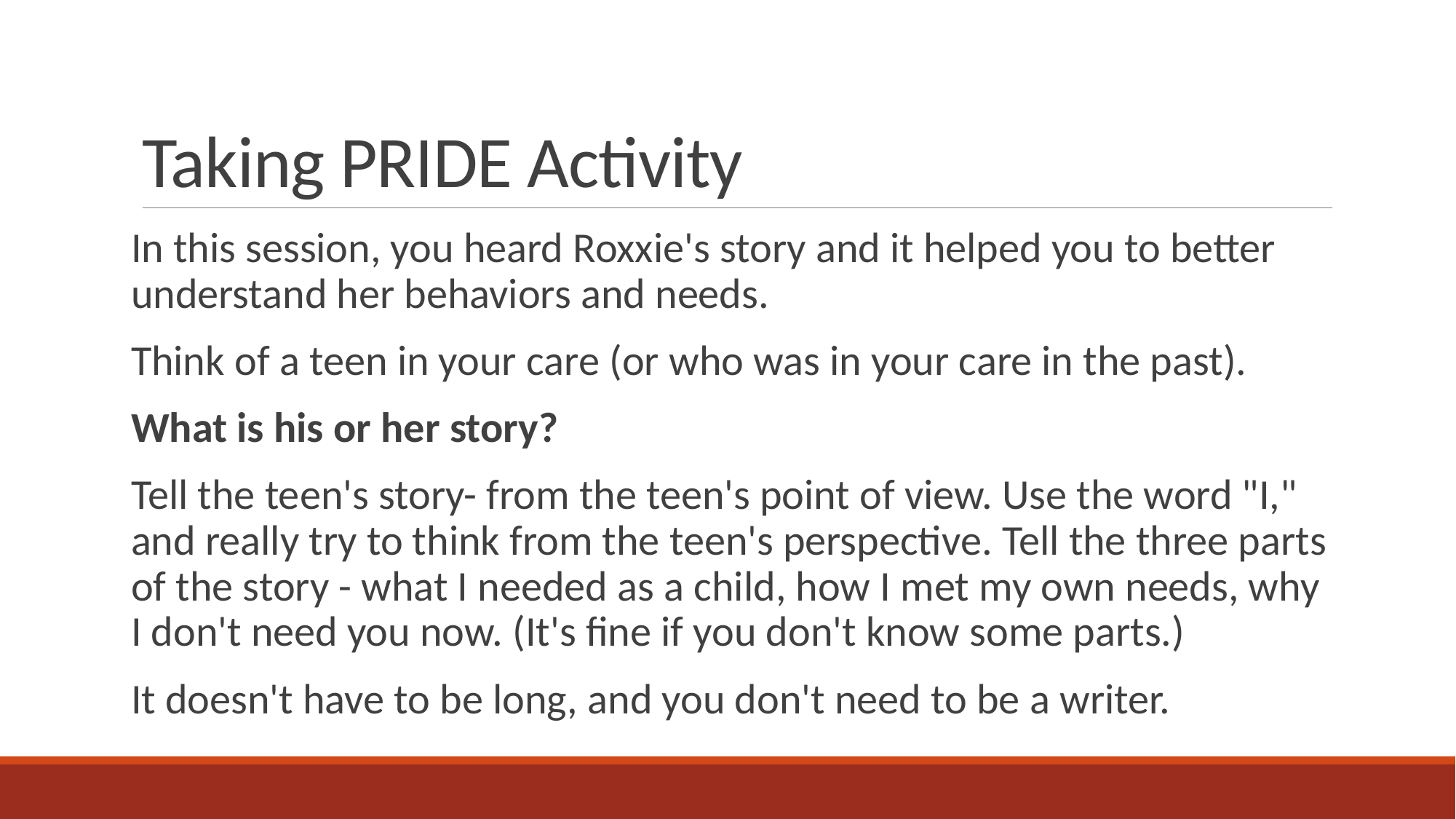

# Taking PRIDE Activity
In this session, you heard Roxxie's story and it helped you to better understand her behaviors and needs.
Think of a teen in your care (or who was in your care in the past).
What is his or her story?
Tell the teen's story- from the teen's point of view. Use the word "I," and really try to think from the teen's perspective. Tell the three parts of the story - what I needed as a child, how I met my own needs, why I don't need you now. (It's fine if you don't know some parts.)
It doesn't have to be long, and you don't need to be a writer.